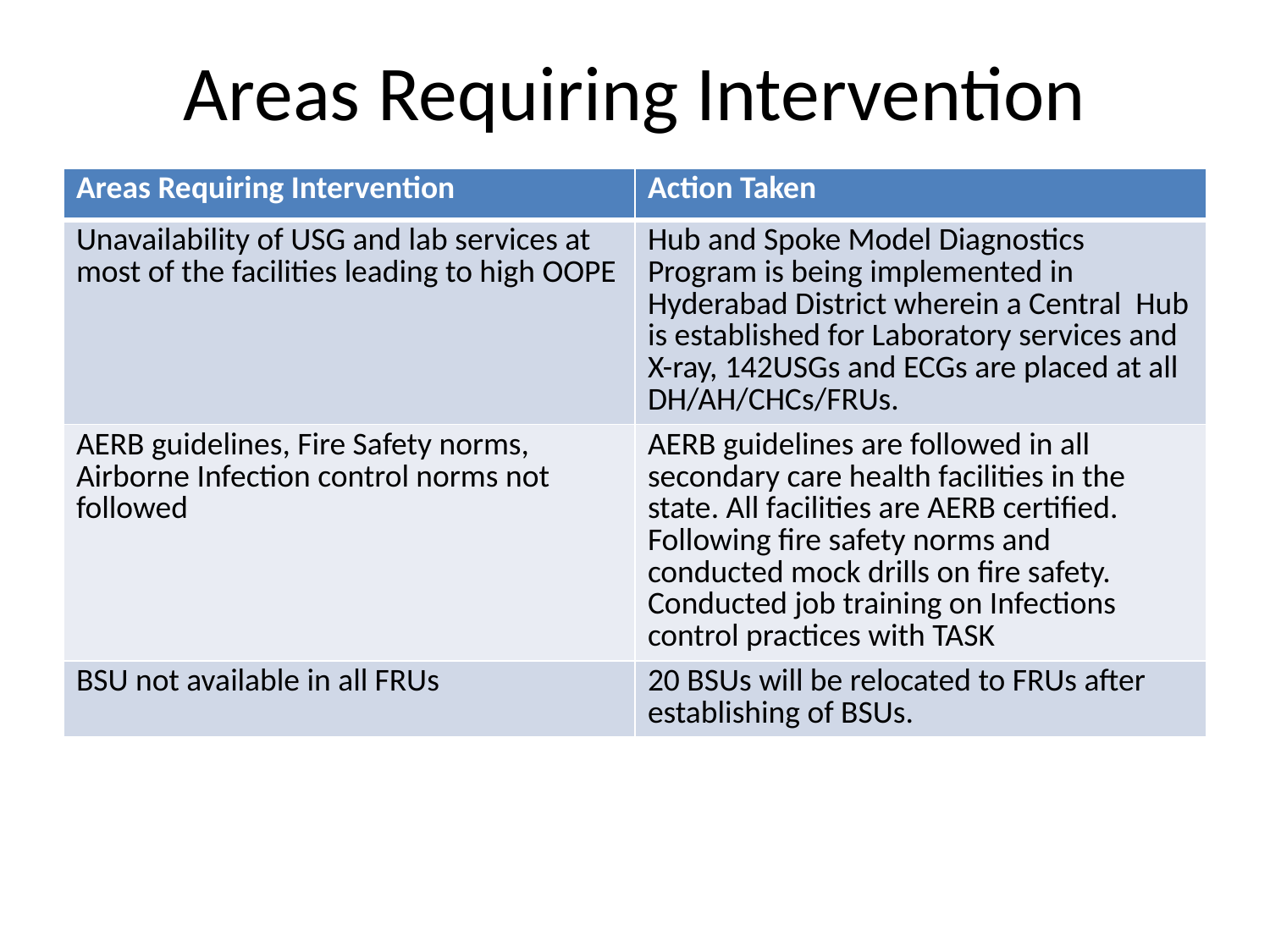

# Areas Requiring Intervention
| Areas Requiring Intervention | Action Taken |
| --- | --- |
| Unavailability of USG and lab services at most of the facilities leading to high OOPE | Hub and Spoke Model Diagnostics Program is being implemented in Hyderabad District wherein a Central Hub is established for Laboratory services and X-ray, 142USGs and ECGs are placed at all DH/AH/CHCs/FRUs. |
| AERB guidelines, Fire Safety norms, Airborne Infection control norms not followed | AERB guidelines are followed in all secondary care health facilities in the state. All facilities are AERB certified. Following fire safety norms and conducted mock drills on fire safety. Conducted job training on Infections control practices with TASK |
| BSU not available in all FRUs | 20 BSUs will be relocated to FRUs after establishing of BSUs. |